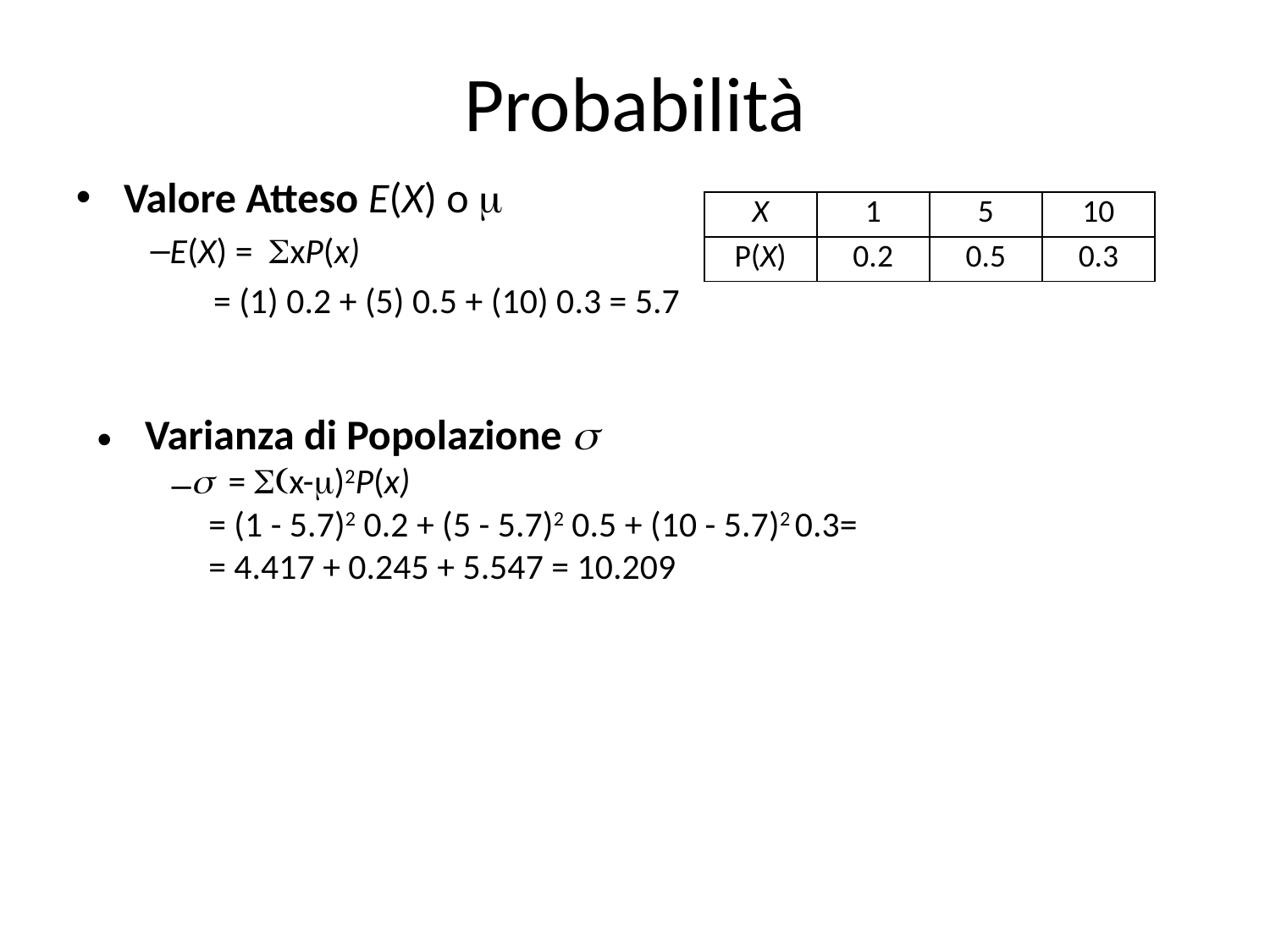

# Probabilità
Valore Atteso E(X) o μ
E(X) =  ΣxP(x)
= (1) 0.2 + (5) 0.5 + (10) 0.3 = 5.7
| X | 1 | 5 | 10 |
| --- | --- | --- | --- |
| P(X) | 0.2 | 0.5 | 0.3 |
Varianza di Popolazione σ
σ  = Σ(x-μ)2P(x)
= (1 - 5.7)2 0.2 + (5 - 5.7)2 0.5 + (10 - 5.7)2 0.3=
= 4.417 + 0.245 + 5.547 = 10.209